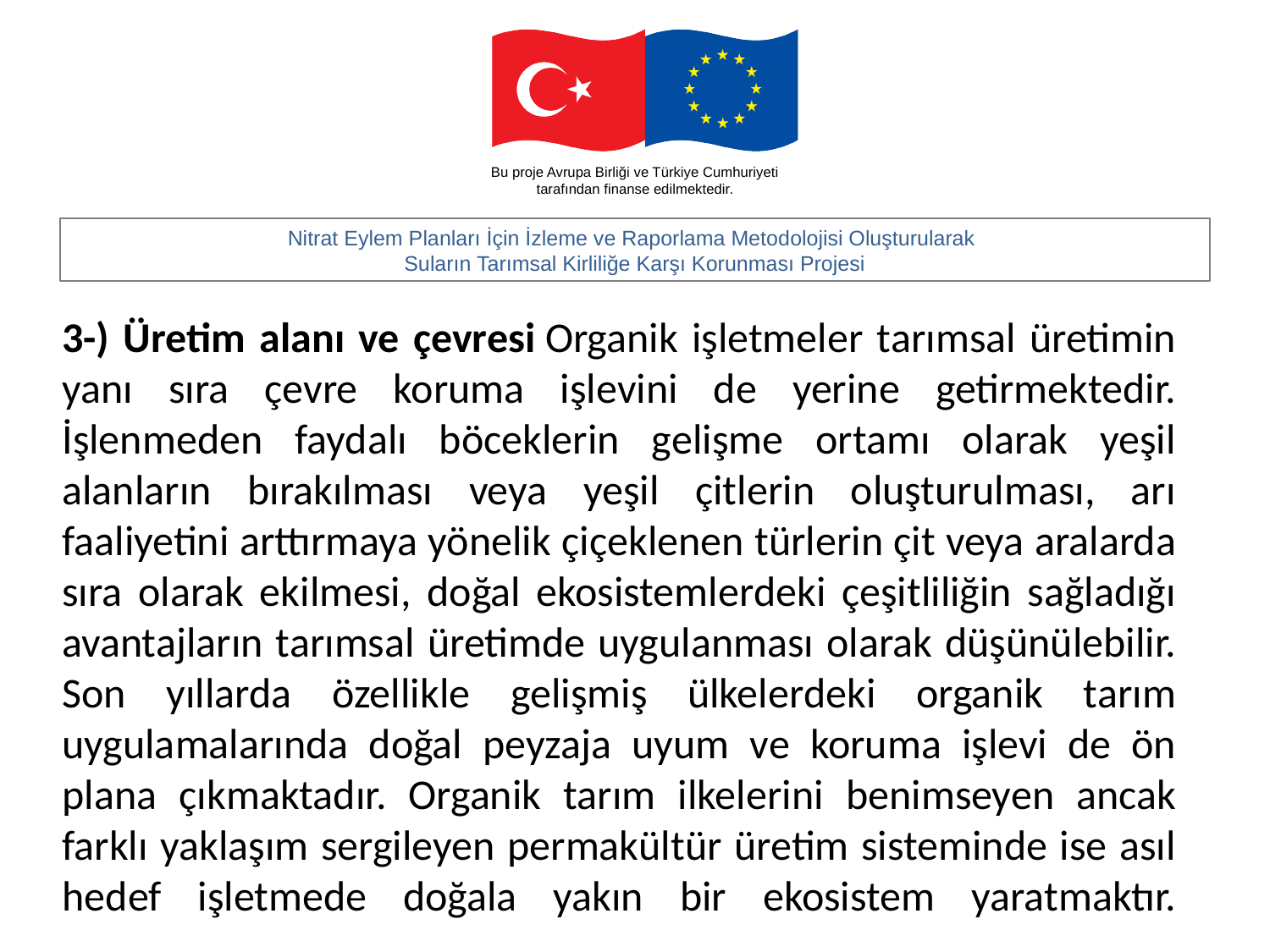

3-) Üretim alanı ve çevresi Organik işletmeler tarımsal üretimin yanı sıra çevre koruma işlevini de yerine getirmektedir. İşlenmeden faydalı böceklerin gelişme ortamı olarak yeşil alanların bırakılması veya yeşil çitlerin oluşturulması, arı faaliyetini arttırmaya yönelik çiçeklenen türlerin çit veya aralarda sıra olarak ekilmesi, doğal ekosistemlerdeki çeşitliliğin sağladığı avantajların tarımsal üretimde uygulanması olarak düşünülebilir. Son yıllarda özellikle gelişmiş ülkelerdeki organik tarım uygulamalarında doğal peyzaja uyum ve koruma işlevi de ön plana çıkmaktadır. Organik tarım ilkelerini benimseyen ancak farklı yaklaşım sergileyen permakültür üretim sisteminde ise asıl hedef işletmede doğala yakın bir ekosistem yaratmaktır.
.